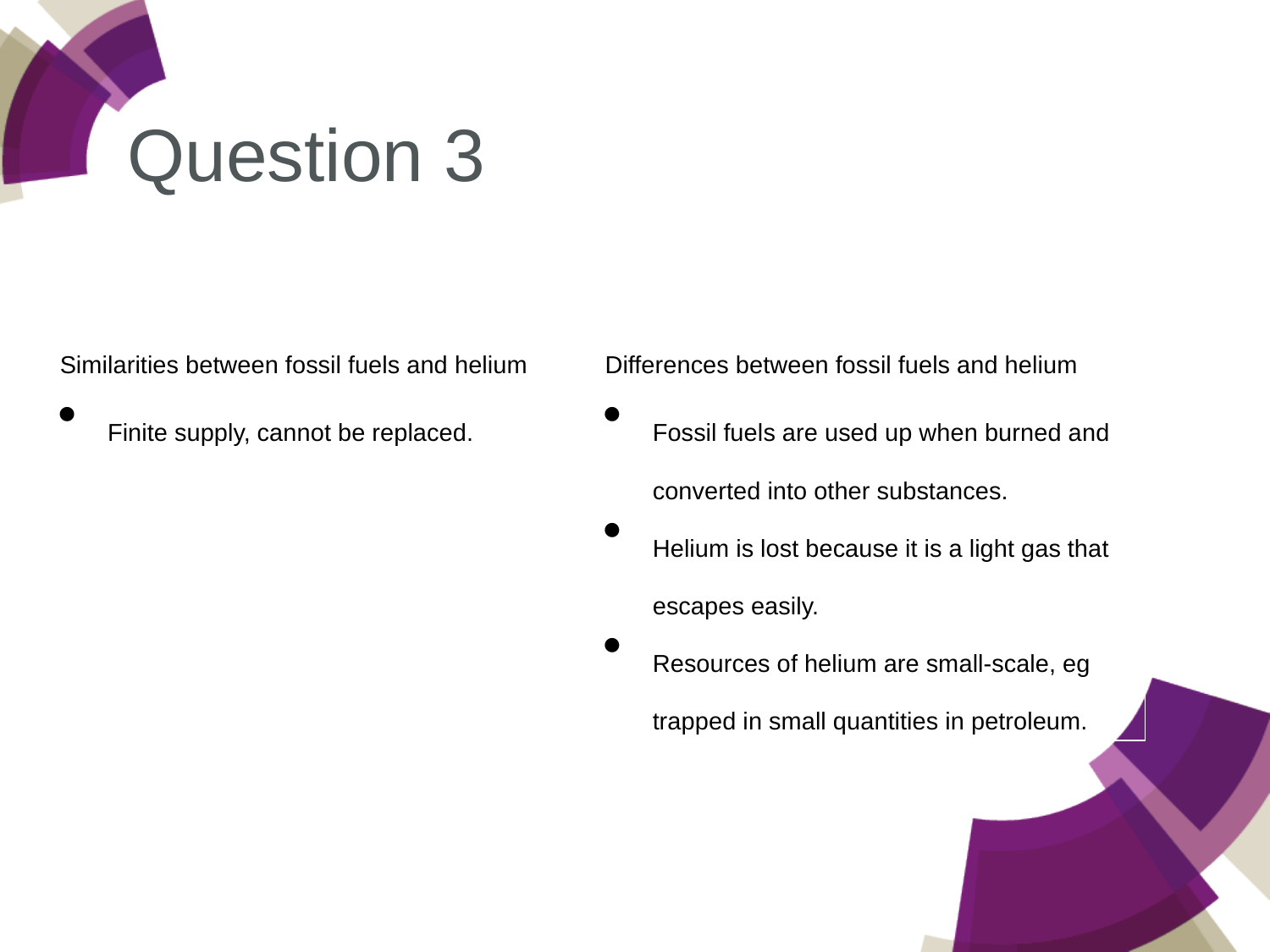

Question 3
| Similarities between fossil fuels and helium | Differences between fossil fuels and helium |
| --- | --- |
| Finite supply, cannot be replaced. | Fossil fuels are used up when burned and converted into other substances. Helium is lost because it is a light gas that escapes easily. Resources of helium are small-scale, eg trapped in small quantities in petroleum. |